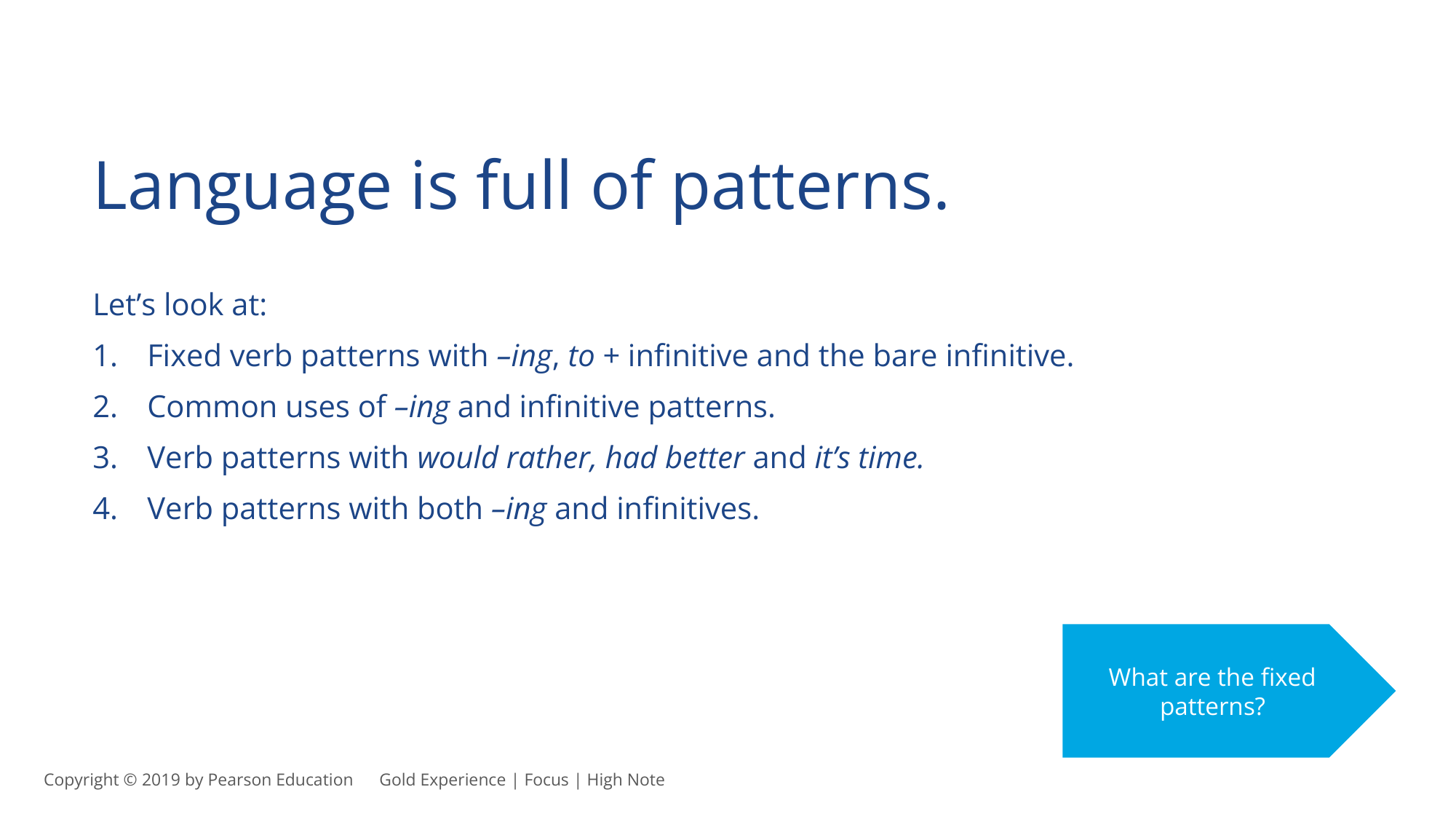

Language is full of patterns.
Let’s look at:
Fixed verb patterns with –ing, to + infinitive and the bare infinitive.
Common uses of –ing and infinitive patterns.
Verb patterns with would rather, had better and it’s time.
Verb patterns with both –ing and infinitives.

What are the fixed patterns?
Copyright © 2019 by Pearson Education      Gold Experience | Focus | High Note